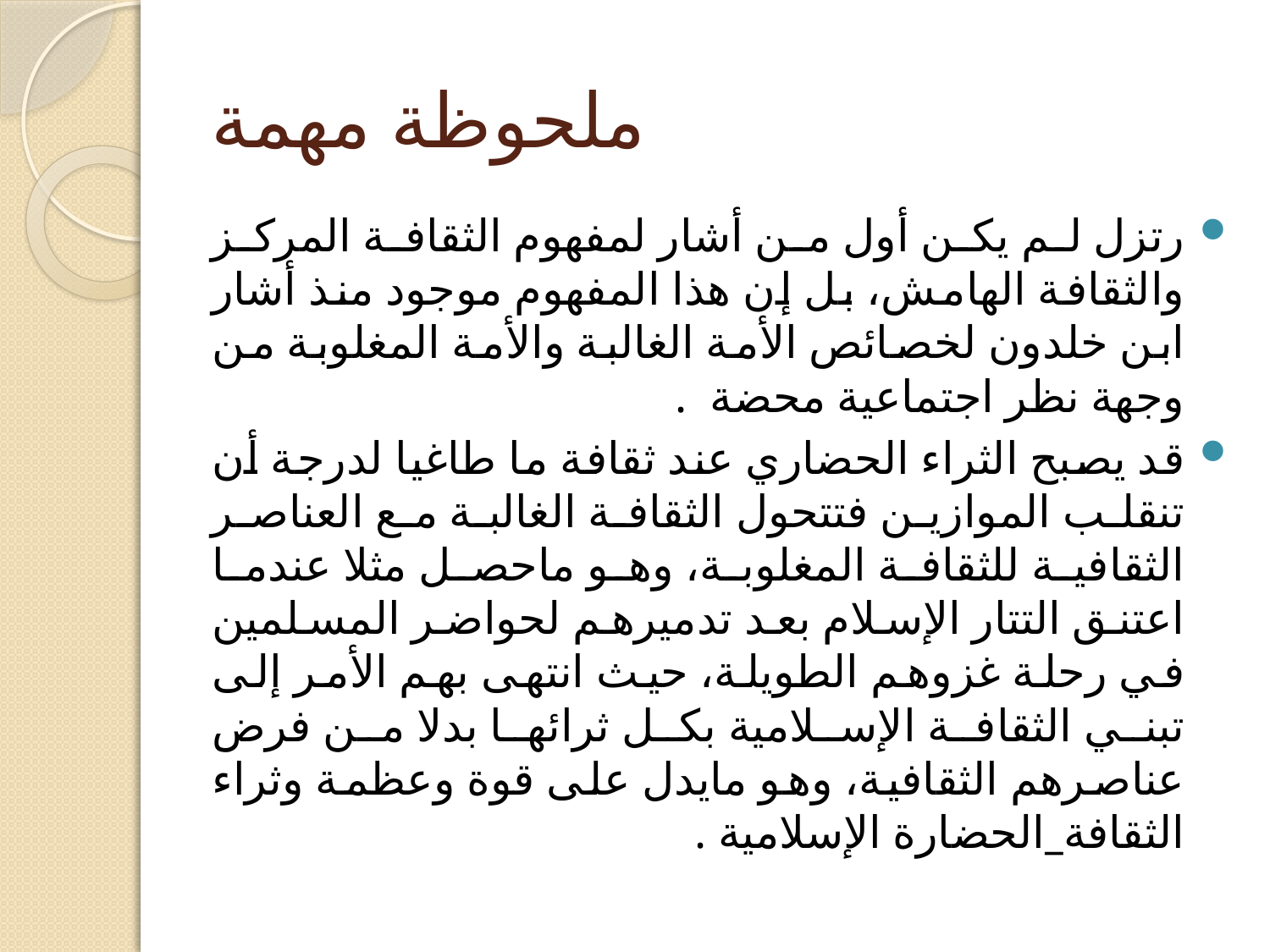

# ملحوظة مهمة
رتزل لم يكن أول من أشار لمفهوم الثقافة المركز والثقافة الهامش، بل إن هذا المفهوم موجود منذ أشار ابن خلدون لخصائص الأمة الغالبة والأمة المغلوبة من وجهة نظر اجتماعية محضة  .
قد يصبح الثراء الحضاري عند ثقافة ما طاغيا لدرجة أن تنقلب الموازين فتتحول الثقافة الغالبة مع العناصر الثقافية للثقافة المغلوبة، وهو ماحصل مثلا عندما اعتنق التتار الإسلام بعد تدميرهم لحواضر المسلمين في رحلة غزوهم الطويلة، حيث انتهى بهم الأمر إلى تبني الثقافة الإسلامية بكل ثرائها بدلا من فرض عناصرهم الثقافية، وهو مايدل على قوة وعظمة وثراء الثقافة_الحضارة الإسلامية .